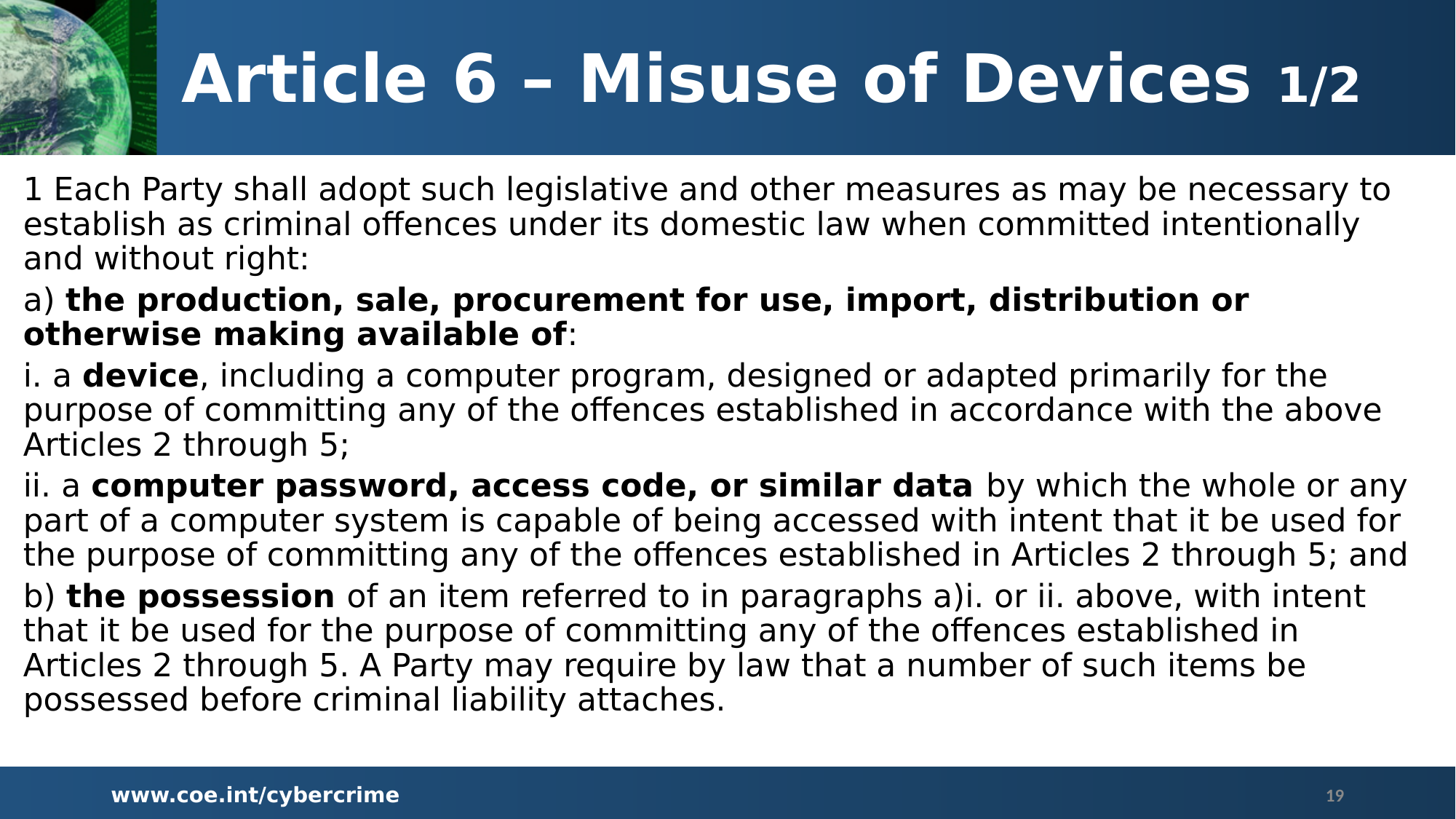

Article 6 – Misuse of Devices 1/2
1 Each Party shall adopt such legislative and other measures as may be necessary to establish as criminal offences under its domestic law when committed intentionally and without right:
a) the production, sale, procurement for use, import, distribution or otherwise making available of:
i. a device, including a computer program, designed or adapted primarily for the purpose of committing any of the offences established in accordance with the above Articles 2 through 5;
ii. a computer password, access code, or similar data by which the whole or any part of a computer system is capable of being accessed with intent that it be used for the purpose of committing any of the offences established in Articles 2 through 5; and
b) the possession of an item referred to in paragraphs a)i. or ii. above, with intent that it be used for the purpose of committing any of the offences established in Articles 2 through 5. A Party may require by law that a number of such items be possessed before criminal liability attaches.
# Article 6 – Misuse of Devices 1/2
www.coe.int/cybercrime
19